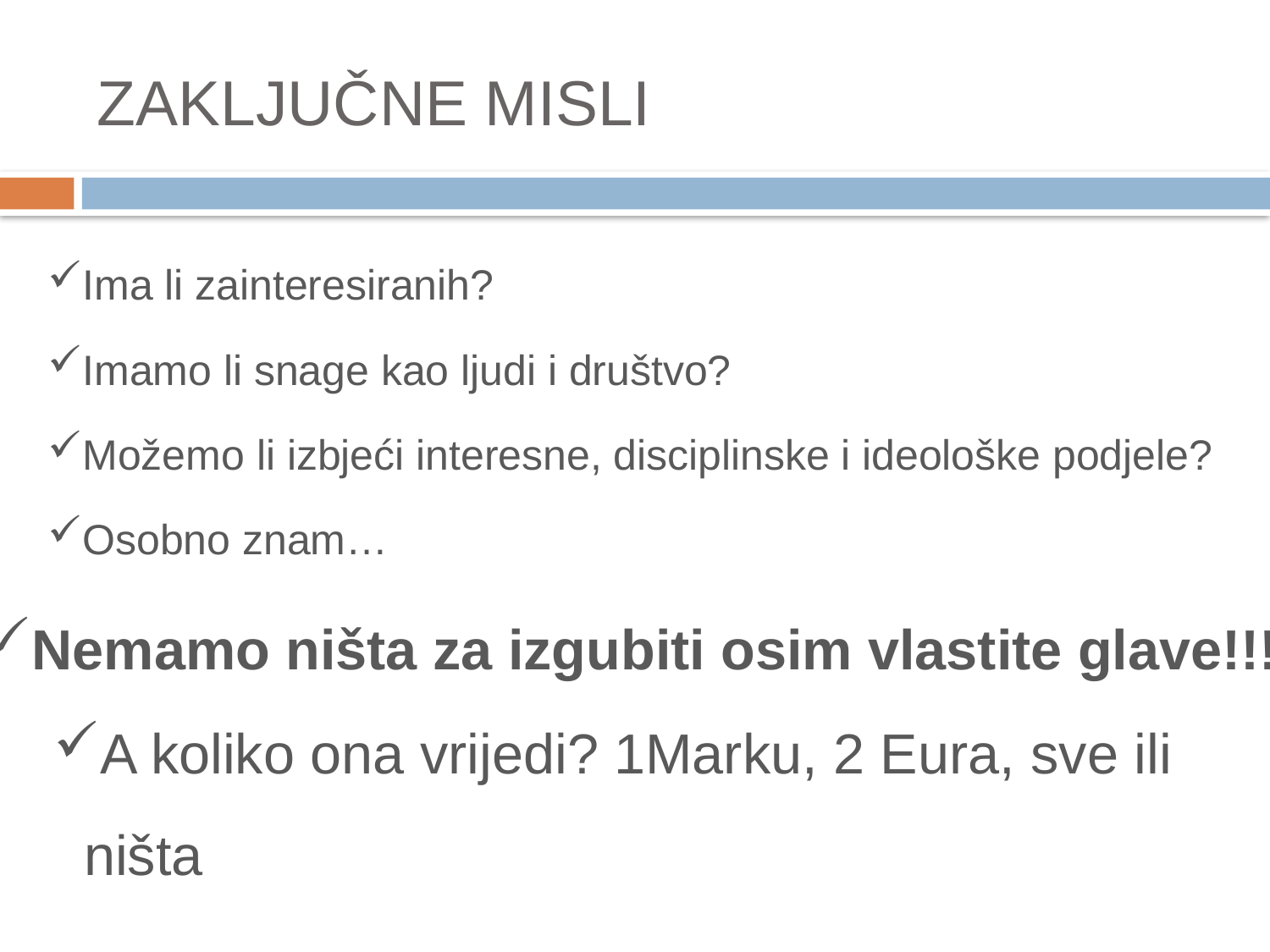

# ZAKLJUČNE MISLI
Ima li zainteresiranih?
Imamo li snage kao ljudi i društvo?
Možemo li izbjeći interesne, disciplinske i ideološke podjele?
Osobno znam…
Nemamo ništa za izgubiti osim vlastite glave!!!
A koliko ona vrijedi? 1Marku, 2 Eura, sve ili ništa